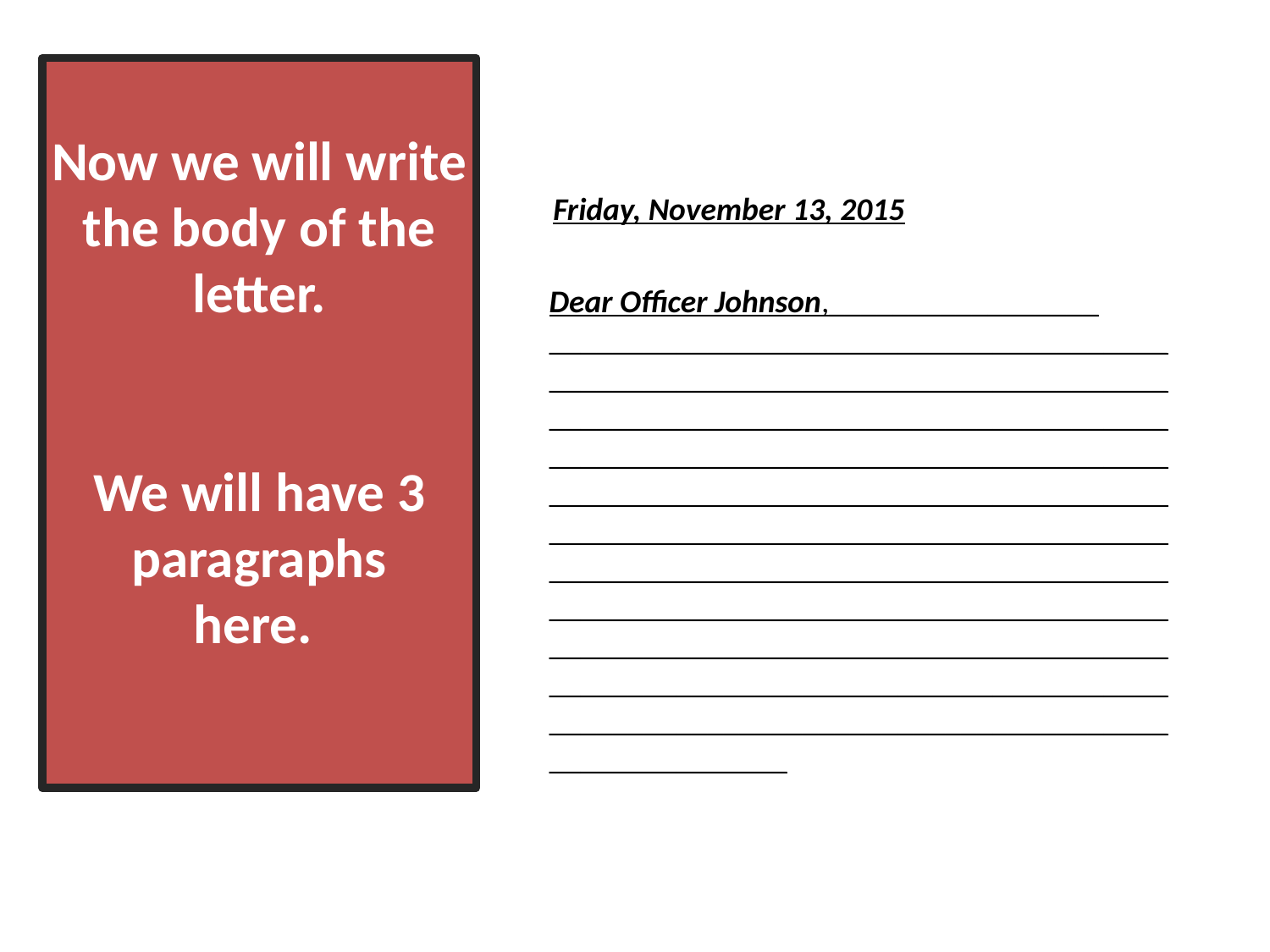

# Now we will write the body of the letter. We will have 3 paragraphs here.
Friday, November 13, 2015
Dear Officer Johnson,_________________
____________________________________________________________________________________________________________________________________________________________________________________________________________________________________________________________________________________________________________________________________________________________________________________________________________________________________________________________